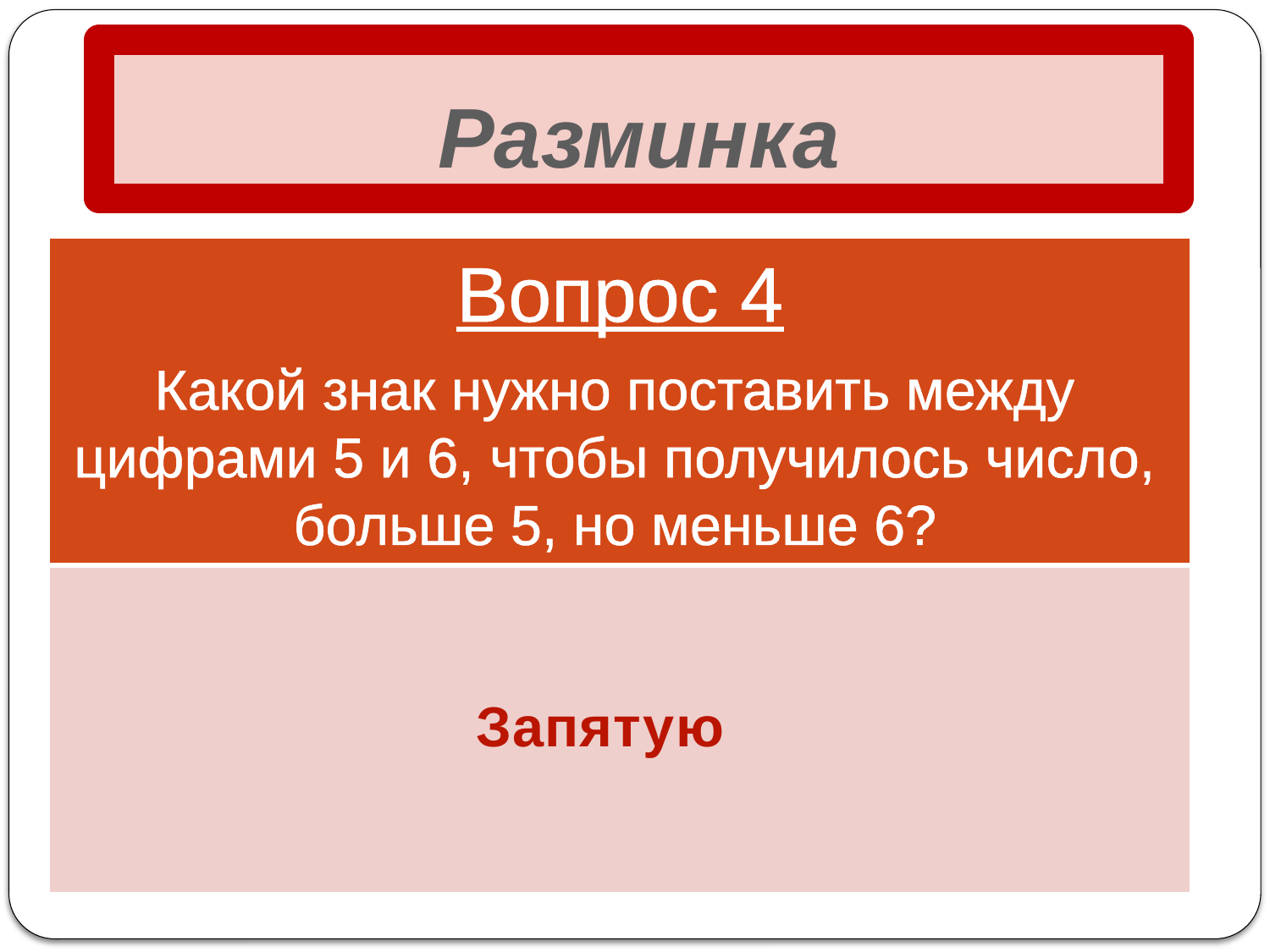

# Разминка
Вопрос 4
|  |
| --- |
|  |
Какой знак нужно поставить между цифрами 5 и 6, чтобы получилось число, больше 5, но меньше 6?
Запятую